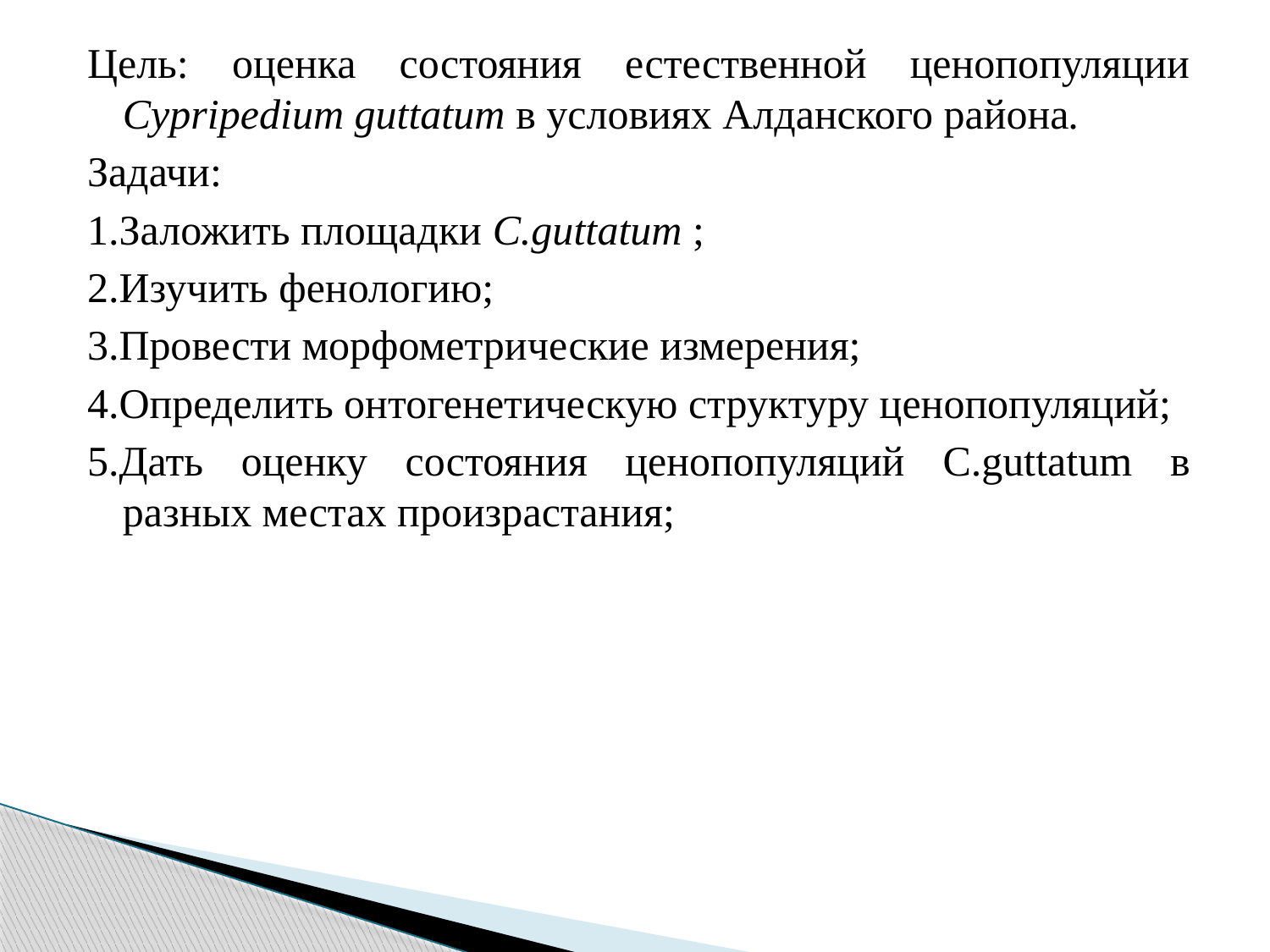

Цель: оценка состояния естественной ценопопуляции Cypripedium guttatum в условиях Алданского района.
Задачи:
1.Заложить площадки C.guttatum ;
2.Изучить фенологию;
3.Провести морфометрические измерения;
4.Определить онтогенетическую структуру ценопопуляций;
5.Дать оценку состояния ценопопуляций C.guttatum в разных местах произрастания;